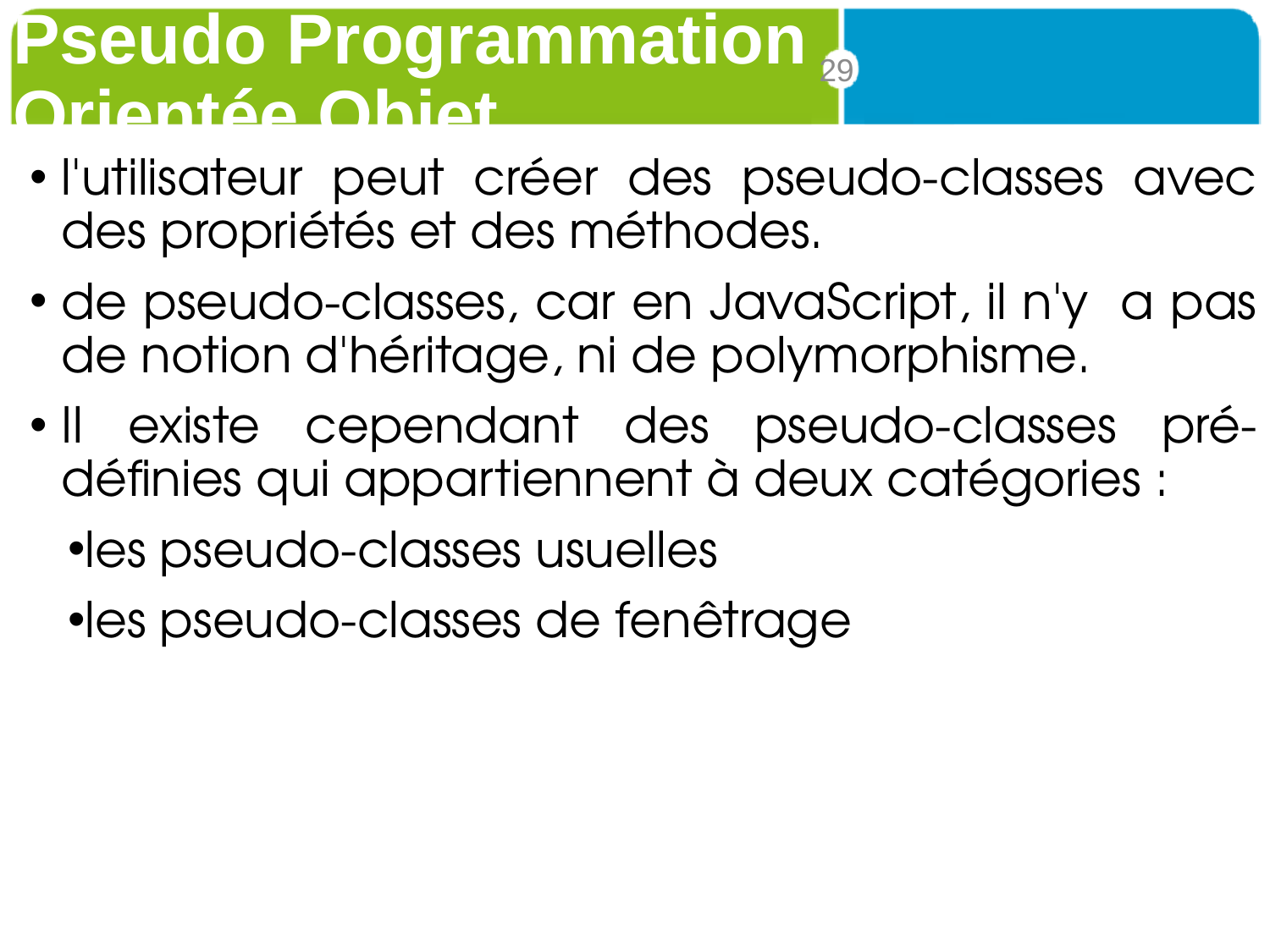

# Pseudo Programmation Orientée Objet
29
l'utilisateur peut créer des pseudo-classes avec des propriétés et des méthodes.
de pseudo-classes, car en JavaScript, il n'y  a pas de notion d'héritage, ni de polymorphisme.
Il existe cependant des pseudo-classes pré-définies qui appartiennent à deux catégories :
les pseudo-classes usuelles
les pseudo-classes de fenêtrage